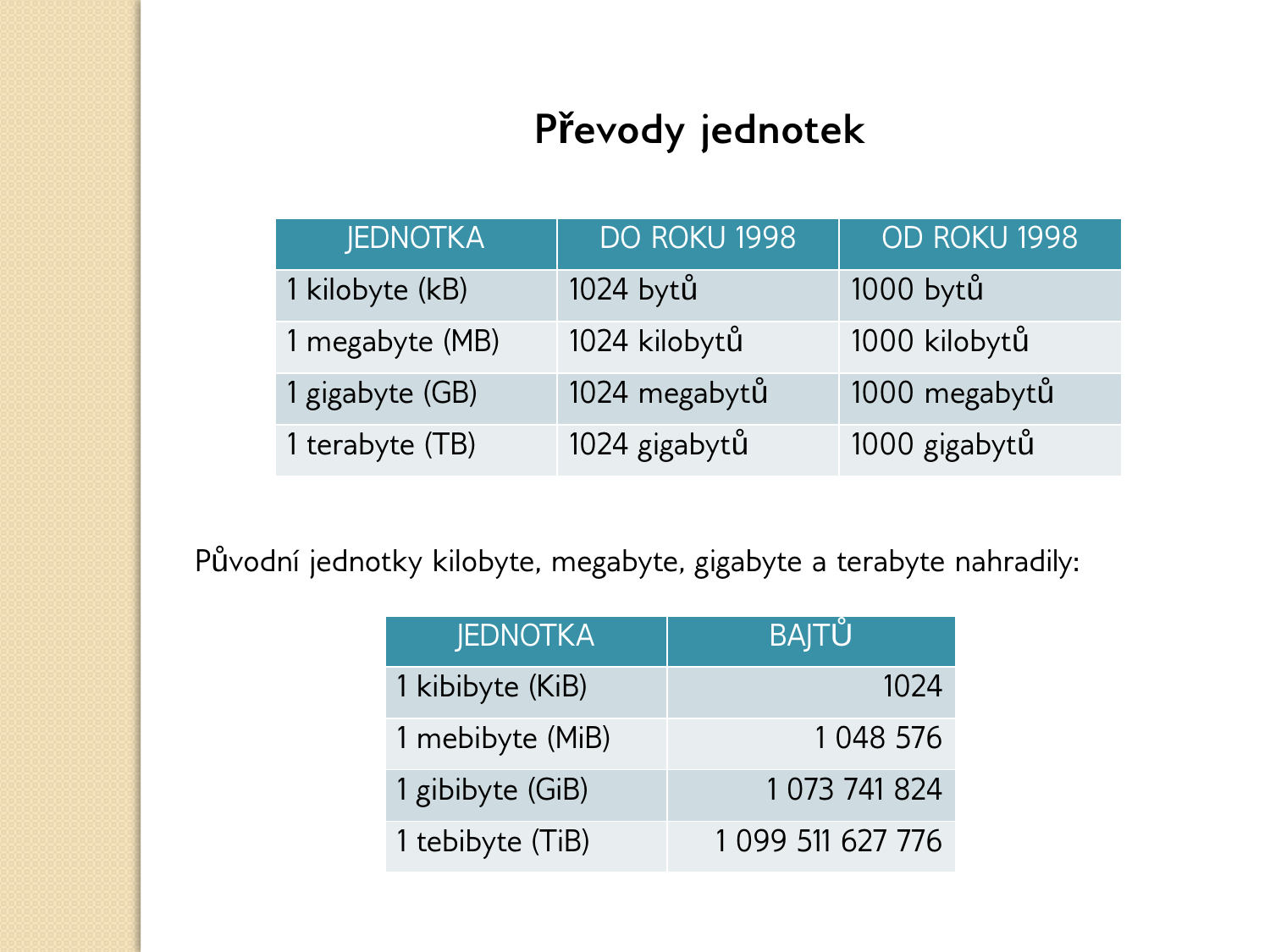

Převody jednotek
| JEDNOTKA | DO ROKU 1998 | OD ROKU 1998 |
| --- | --- | --- |
| 1 kilobyte (kB) | 1024 bytů | 1000 bytů |
| 1 megabyte (MB) | 1024 kilobytů | 1000 kilobytů |
| 1 gigabyte (GB) | 1024 megabytů | 1000 megabytů |
| 1 terabyte (TB) | 1024 gigabytů | 1000 gigabytů |
Původní jednotky kilobyte, megabyte, gigabyte a terabyte nahradily:
| JEDNOTKA | BAJTŮ |
| --- | --- |
| 1 kibibyte (KiB) | 1024 |
| 1 mebibyte (MiB) | 1 048 576 |
| 1 gibibyte (GiB) | 1 073 741 824 |
| 1 tebibyte (TiB) | 1 099 511 627 776 |